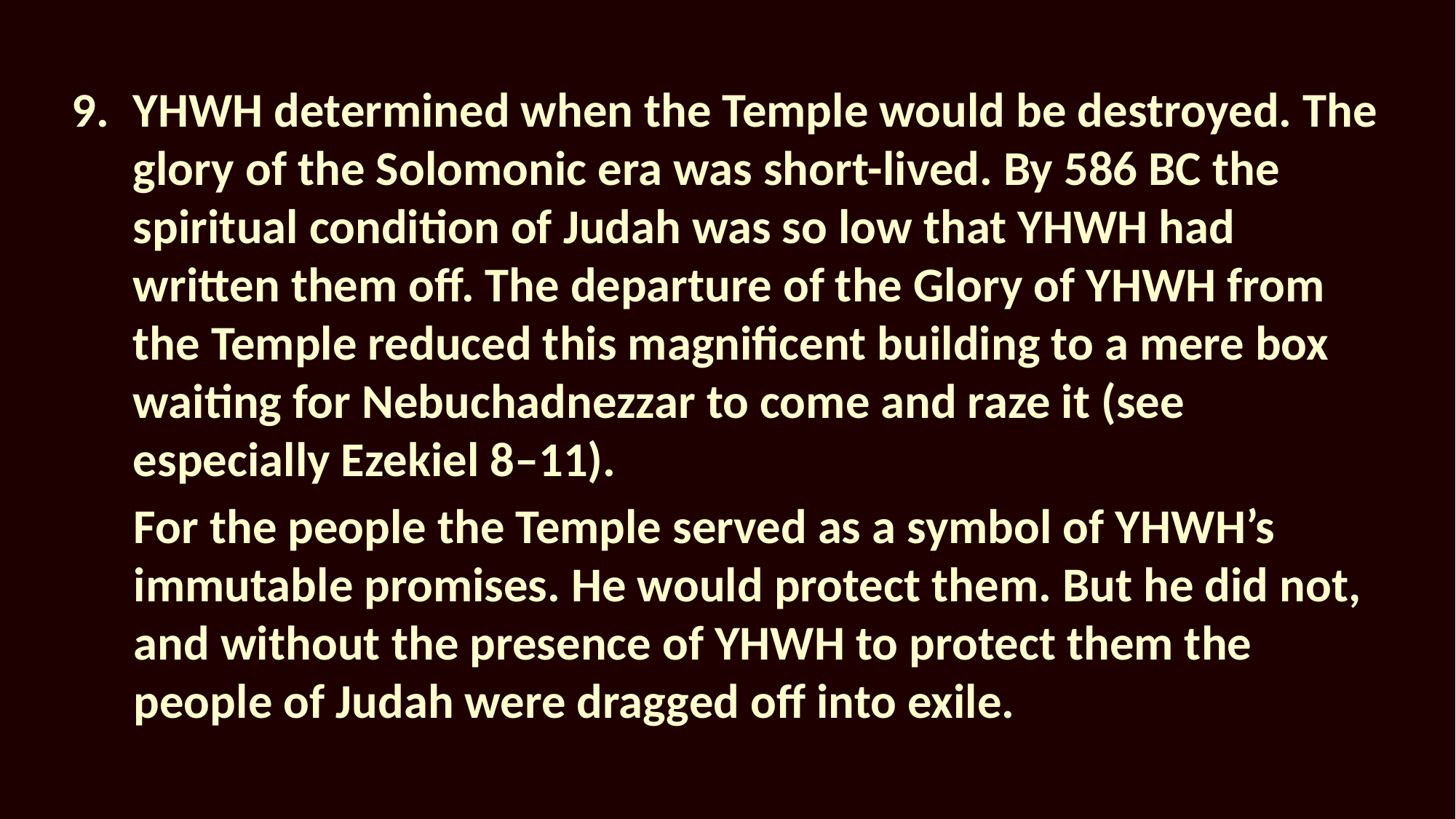

YHWH determined when the Temple would be destroyed. The glory of the Solomonic era was short-lived. By 586 BC the spiritual condition of Judah was so low that YHWH had written them off. The departure of the Glory of YHWH from the Temple reduced this magnificent building to a mere box waiting for Nebuchadnezzar to come and raze it (see especially Ezekiel 8–11).
For the people the Temple served as a symbol of YHWH’s immutable promises. He would protect them. But he did not, and without the presence of YHWH to protect them the people of Judah were dragged off into exile.